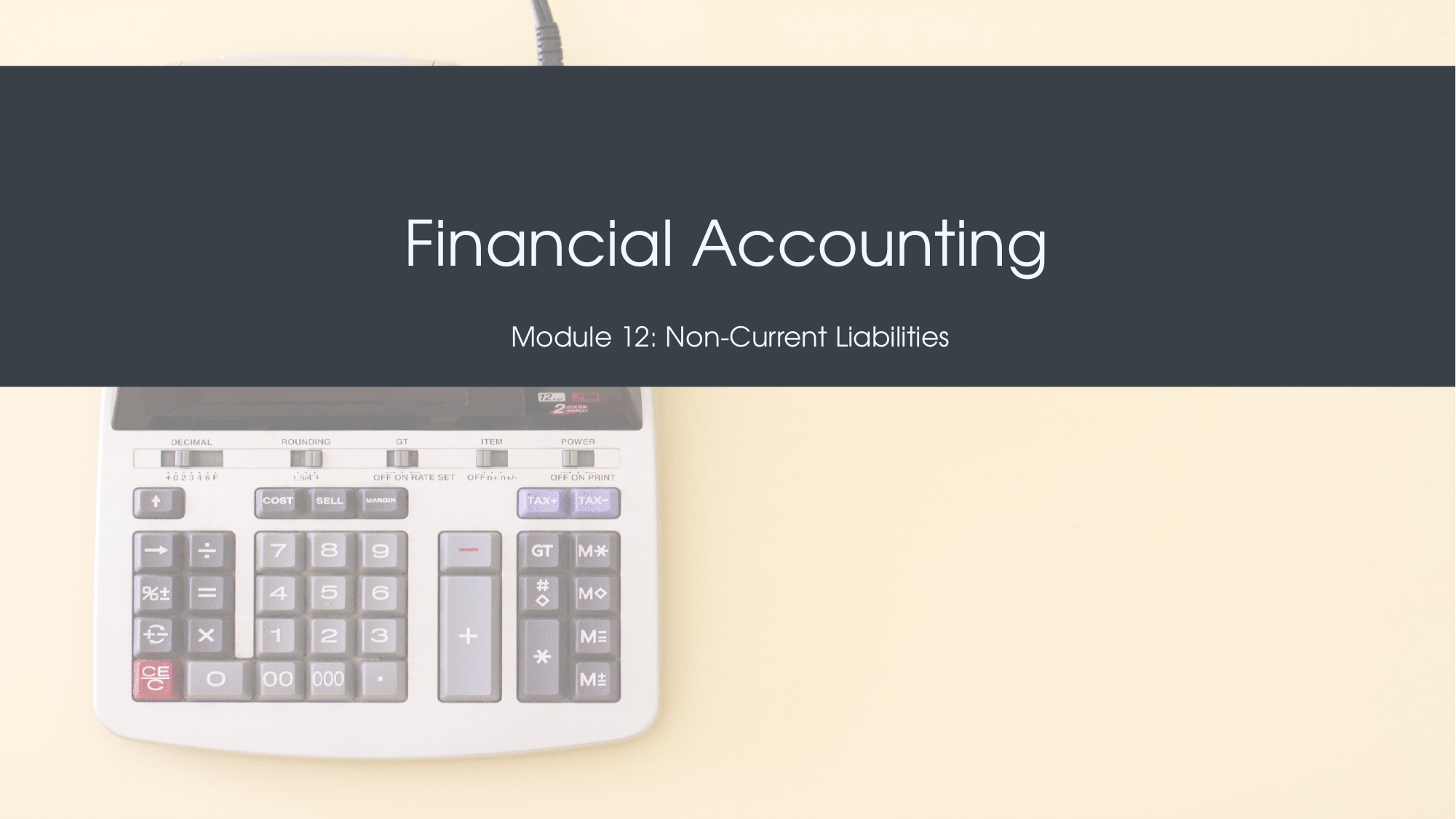

# Financial Accounting
Module 12: Non-Current Liabilities